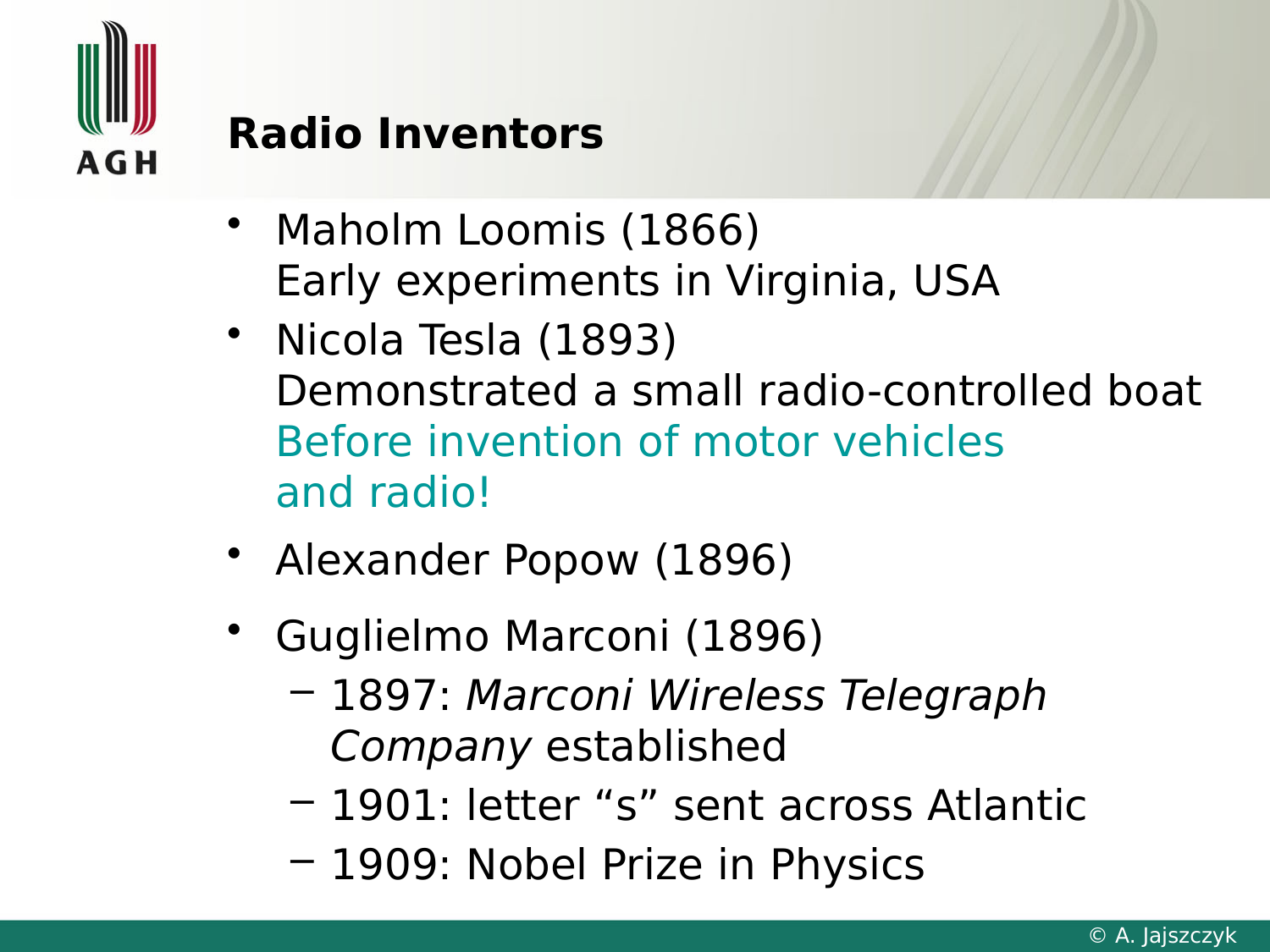

# Radio Inventors
Maholm Loomis (1866)
Early experiments in Virginia, USA
Nicola Tesla (1893)
Demonstrated a small radio-controlled boat
Before invention of motor vehicles
and radio!
Alexander Popow (1896)
Guglielmo Marconi (1896)
1897: Marconi Wireless Telegraph Company established
1901: letter “s” sent across Atlantic
1909: Nobel Prize in Physics